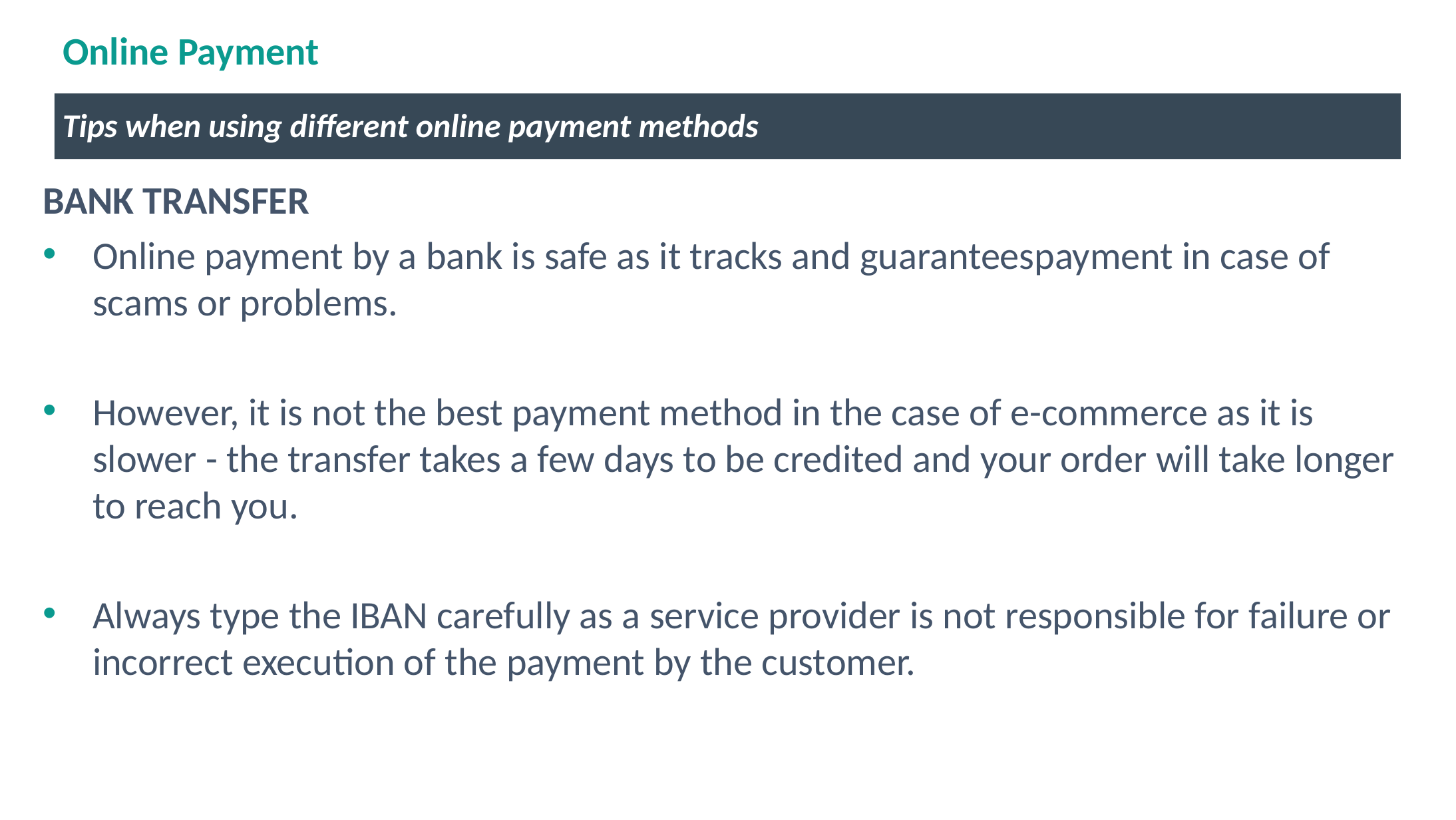

# Online Payment
Tips when using different online payment methods
BANK TRANSFER
Online payment by a bank is safe as it tracks and guaranteespayment in case of scams or problems.

However, it is not the best payment method in the case of e-commerce as it is slower - the transfer takes a few days to be credited and your order will take longer to reach you.

Always type the IBAN carefully as a service provider is not responsible for failure or incorrect execution of the payment by the customer.